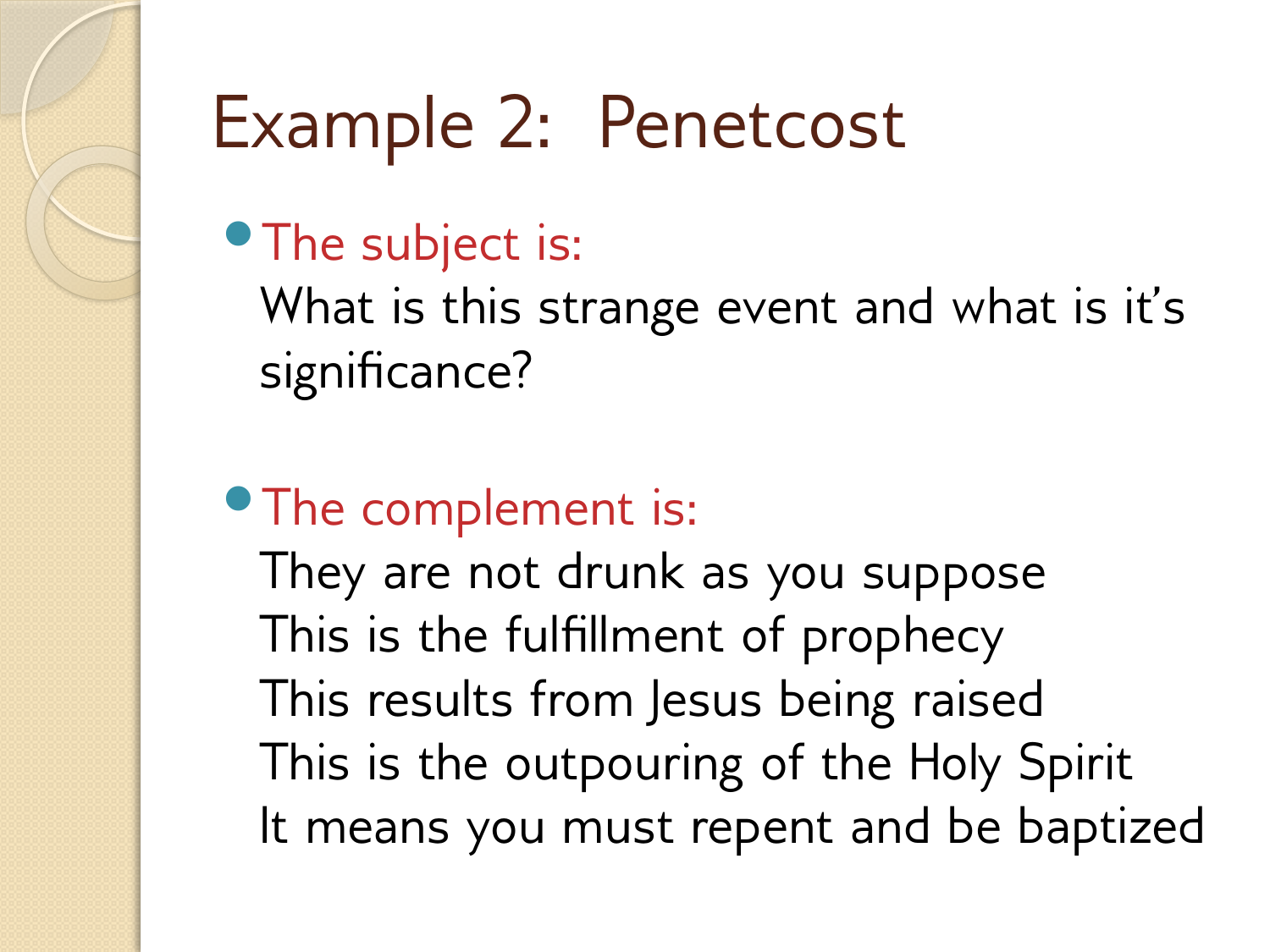

# Example 2:  Penetcost
The subject is:
What is this strange event and what is it’s significance?
The complement is:
They are not drunk as you suppose
This is the fulfillment of prophecy
This results from Jesus being raised
This is the outpouring of the Holy Spirit
It means you must repent and be baptized